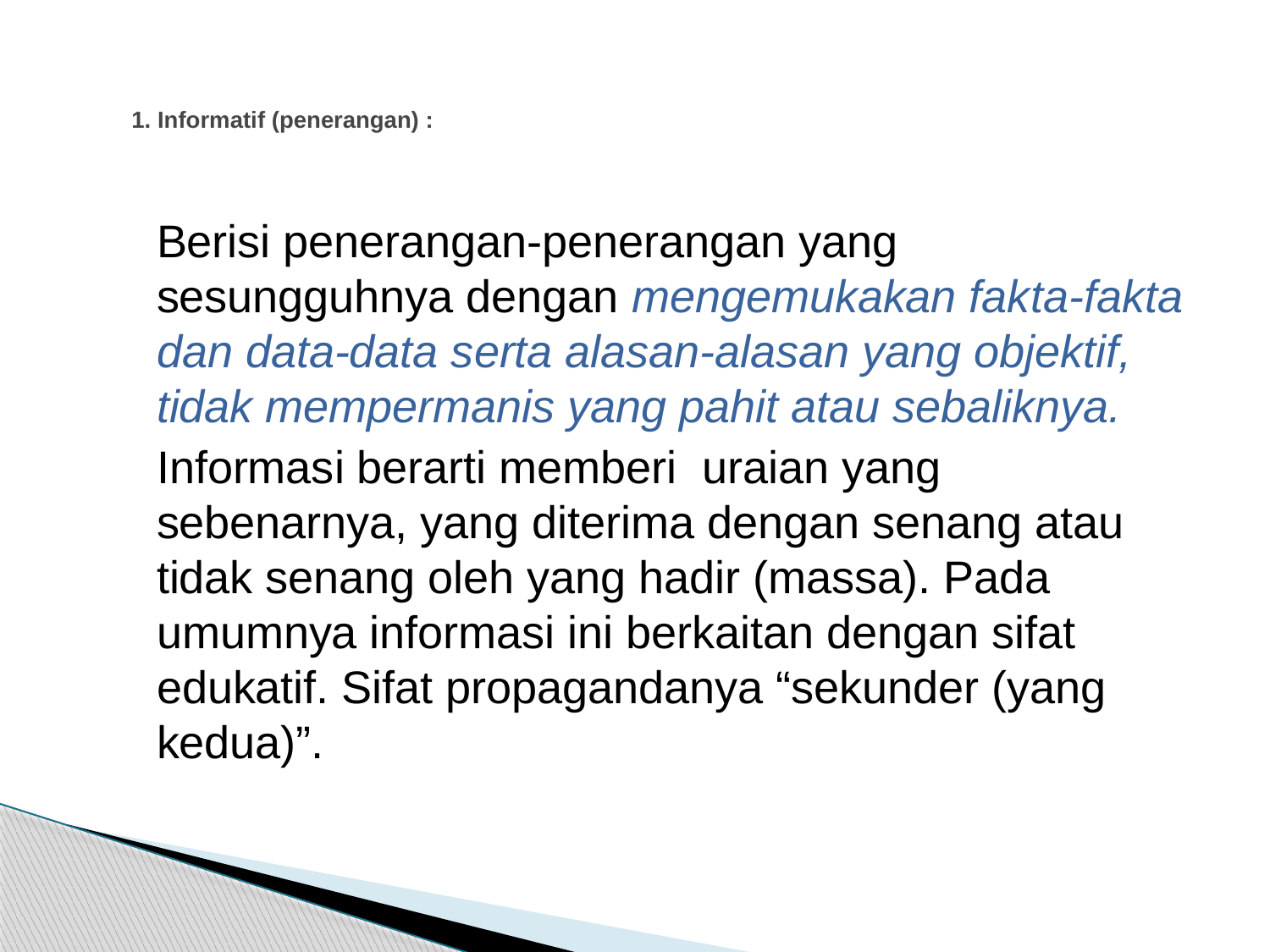

# 1. Informatif (penerangan) :
		Berisi penerangan-penerangan yang sesungguhnya dengan mengemukakan fakta-fakta dan data-data serta alasan-alasan yang objektif, tidak mempermanis yang pahit atau sebaliknya.
		Informasi berarti memberi  uraian yang sebenarnya, yang diterima dengan senang atau tidak senang oleh yang hadir (massa). Pada umumnya informasi ini berkaitan dengan sifat edukatif. Sifat propagandanya “sekunder (yang kedua)”.